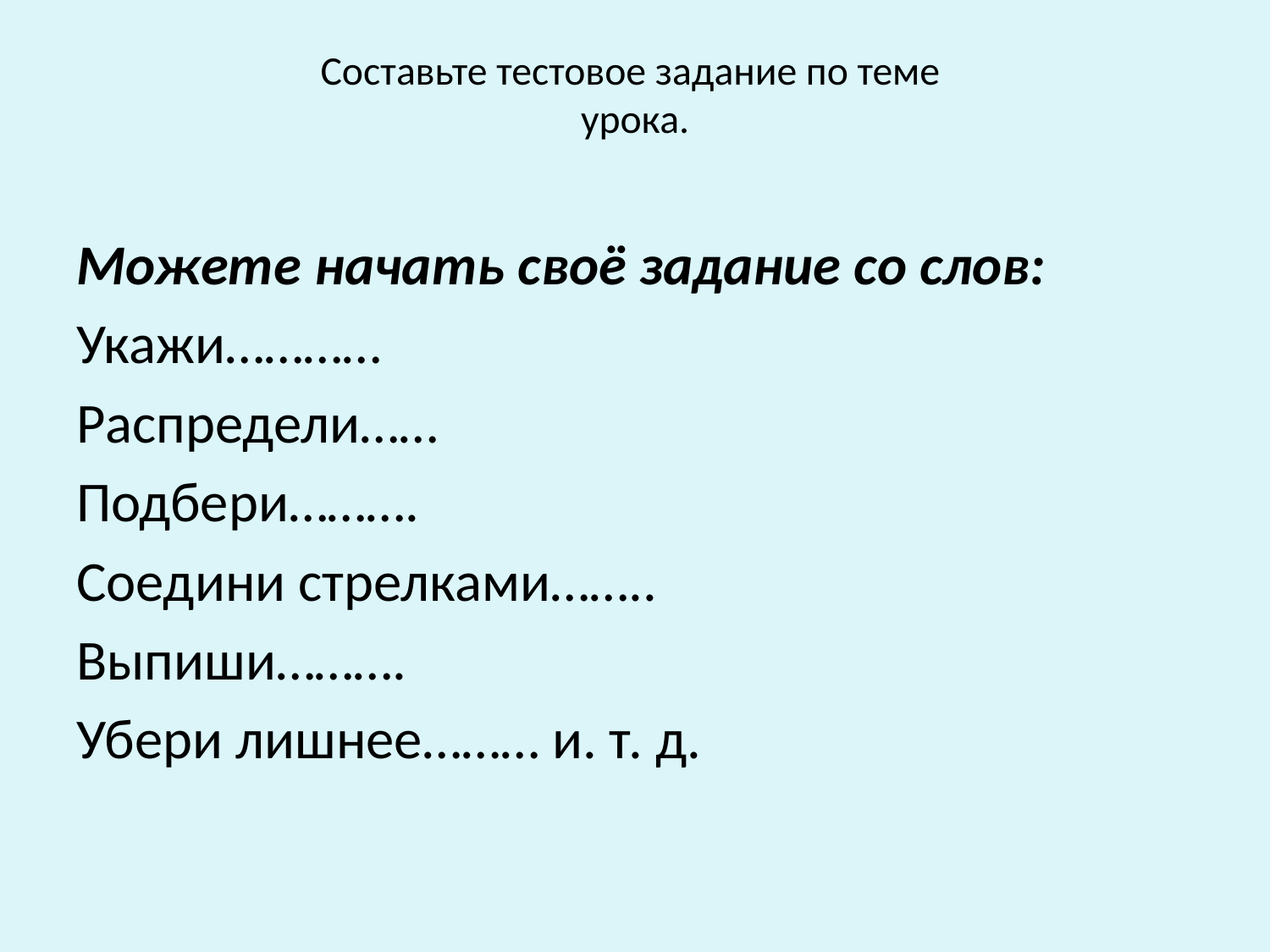

# Составьте тестовое задание по теме урока.
Можете начать своё задание со слов:
Укажи…………
Распредели……
Подбери……….
Соедини стрелками……..
Выпиши……….
Убери лишнее……… и. т. д.